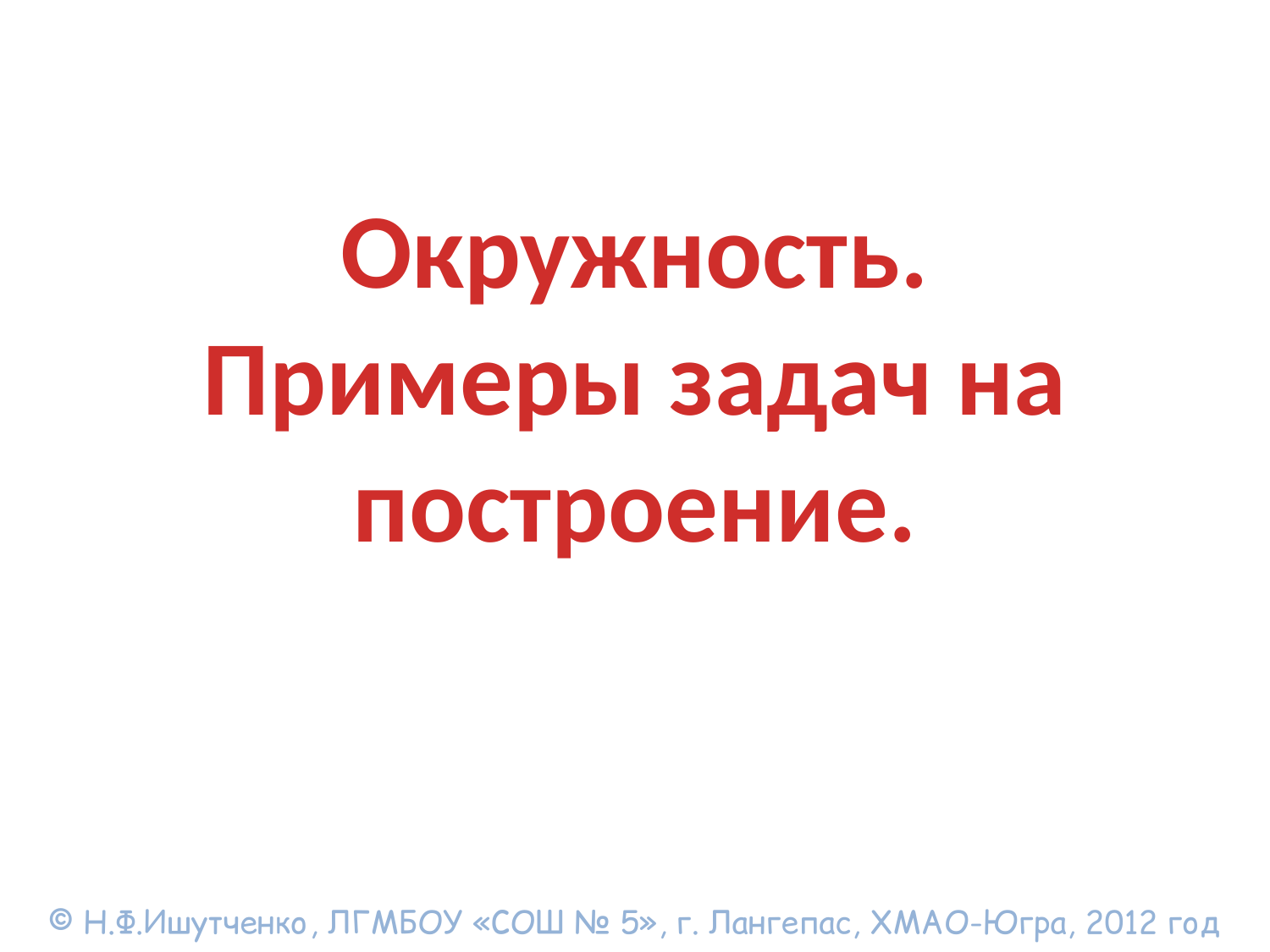

Окружность.
Примеры задач на построение.
© Н.Ф.Ишутченко, ЛГМБОУ «СОШ № 5», г. Лангепас, ХМАО-Югра, 2012 год